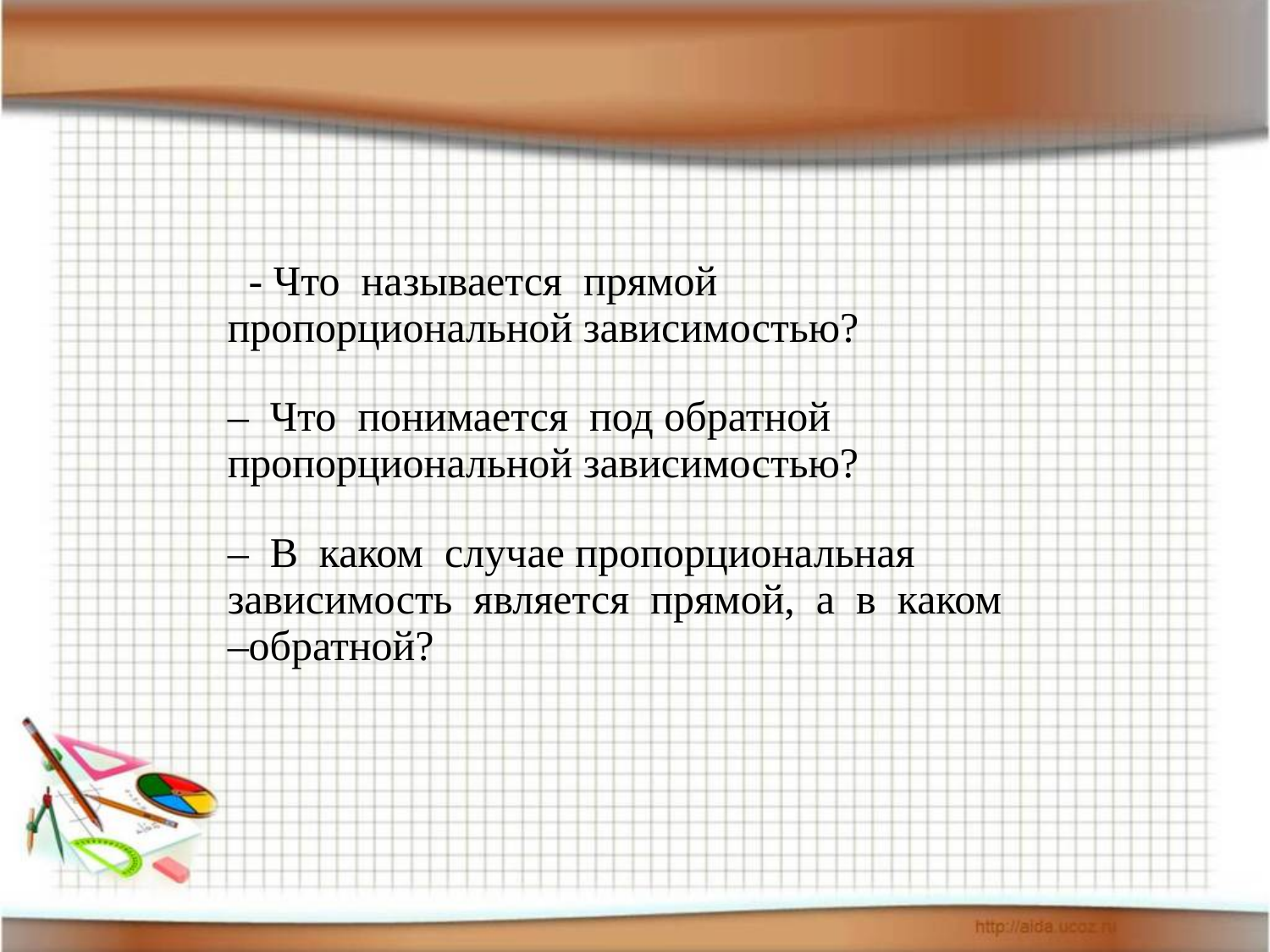

| - Что называется прямой пропорциональной зависимостью? – Что понимается под обратной пропорциональной зависимостью? – В каком случае пропорциональная зависимость является прямой, а в каком –обратной? |
| --- |